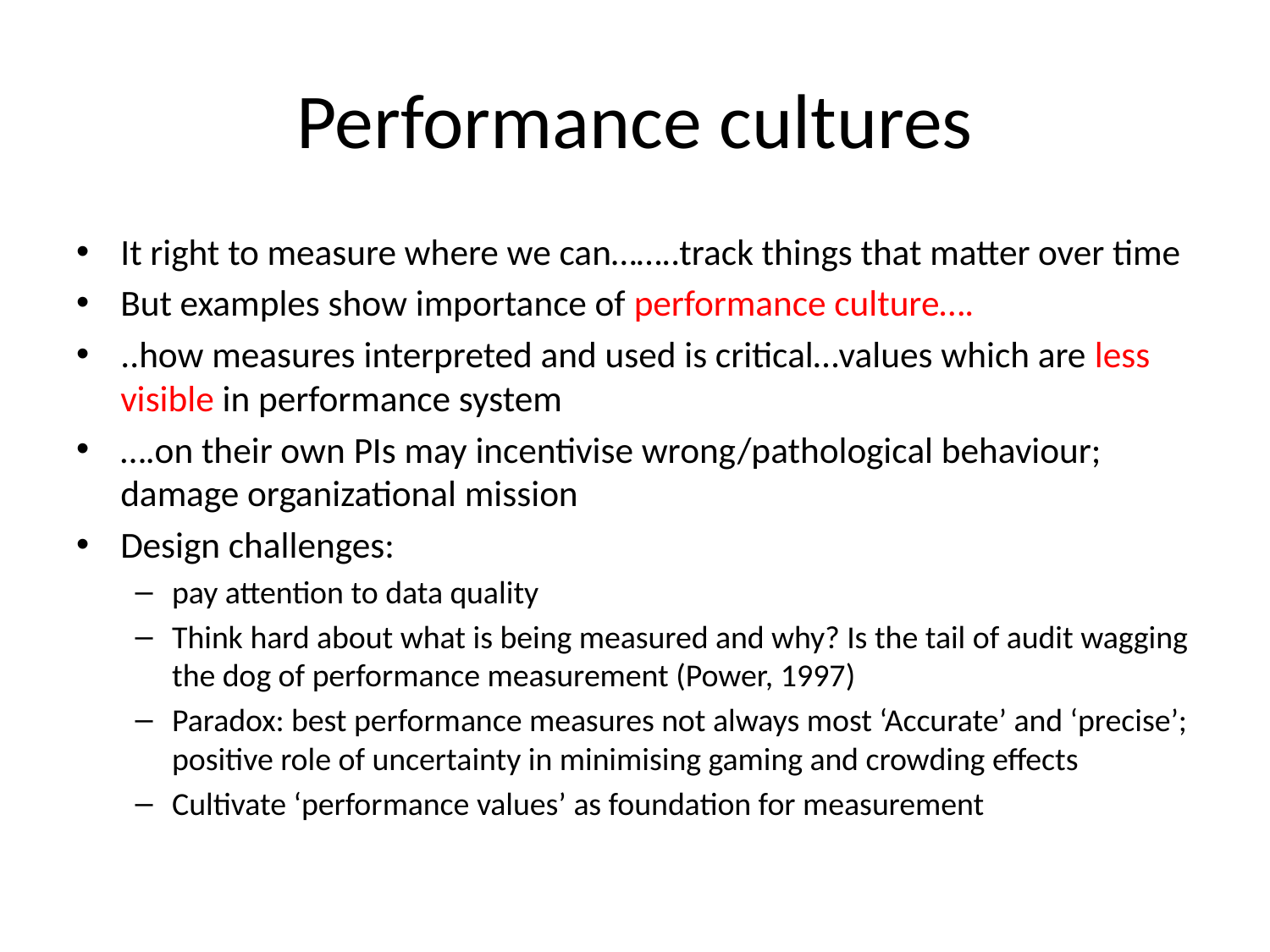

# Performance cultures
It right to measure where we can……..track things that matter over time
But examples show importance of performance culture….
..how measures interpreted and used is critical…values which are less visible in performance system
….on their own PIs may incentivise wrong/pathological behaviour; damage organizational mission
Design challenges:
pay attention to data quality
Think hard about what is being measured and why? Is the tail of audit wagging the dog of performance measurement (Power, 1997)
Paradox: best performance measures not always most ‘Accurate’ and ‘precise’; positive role of uncertainty in minimising gaming and crowding effects
Cultivate ‘performance values’ as foundation for measurement